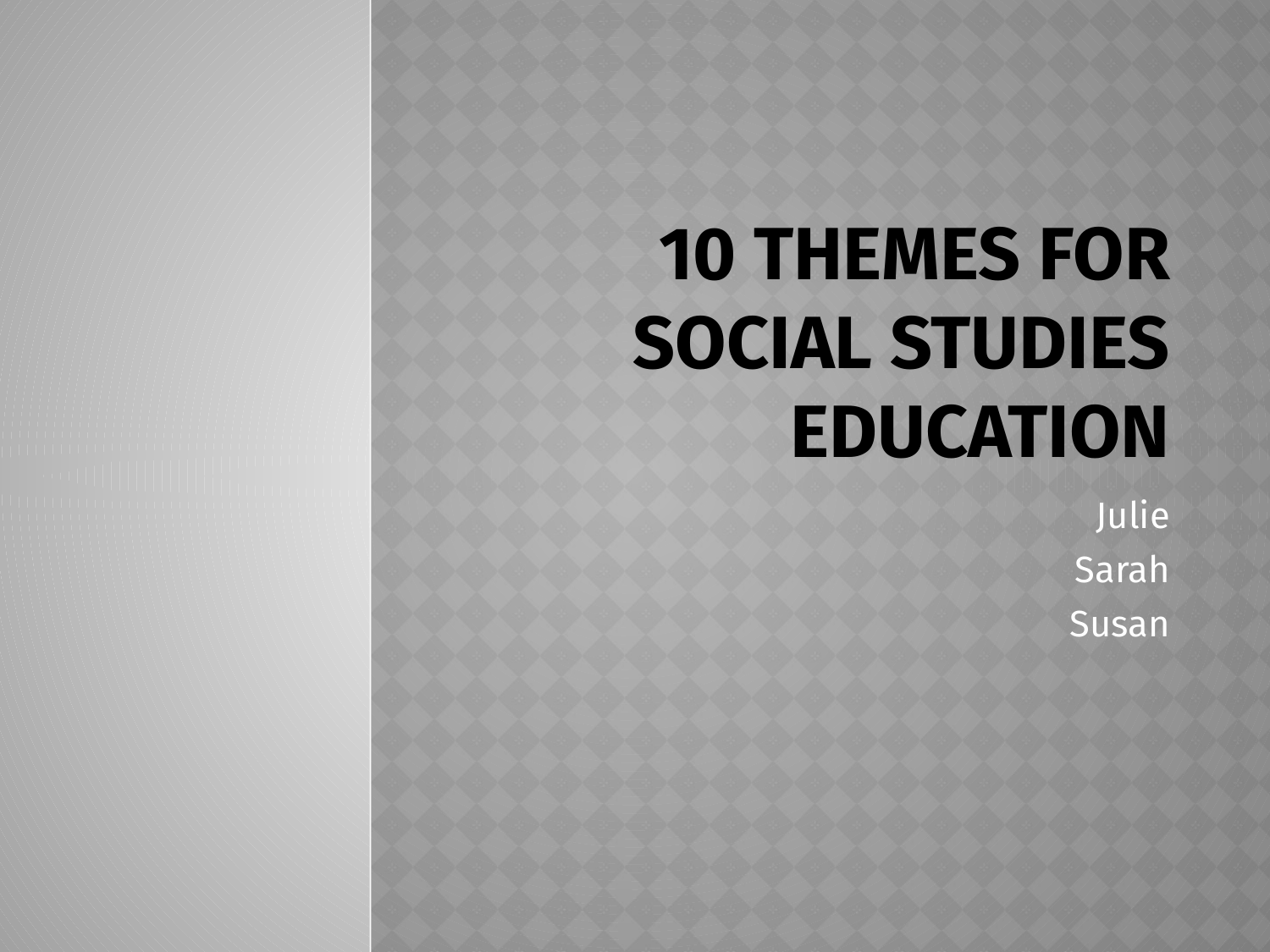

# 10 Themes for social Studies Education
Julie
Sarah
Susan